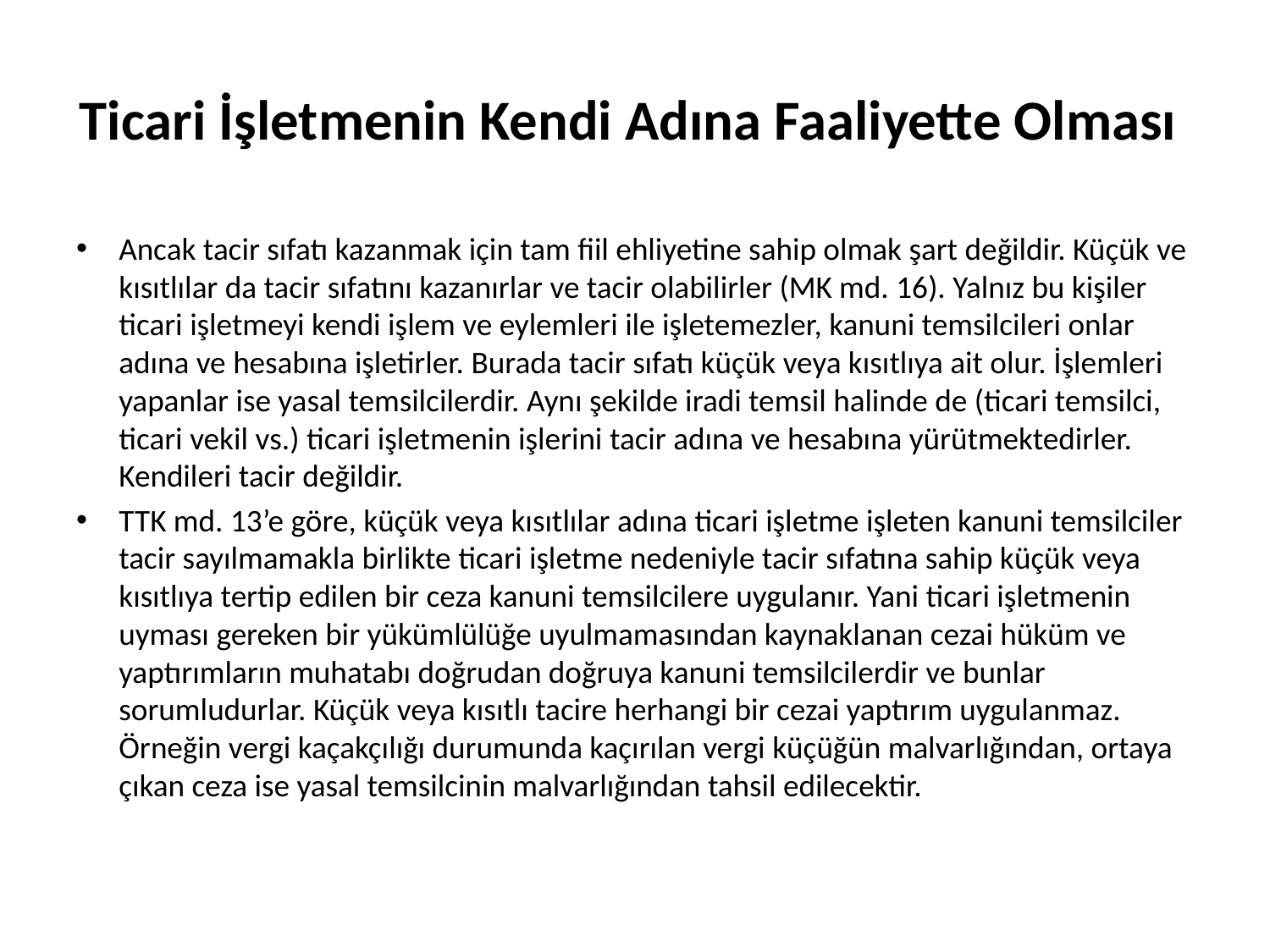

# Ticari İşletmenin Kendi Adına Faaliyette Olması
Ancak tacir sıfatı kazanmak için tam fiil ehliyetine sahip olmak şart değildir. Küçük ve kısıtlılar da tacir sıfatını kazanırlar ve tacir olabilirler (MK md. 16). Yalnız bu kişiler ticari işletmeyi kendi işlem ve eylemleri ile işletemezler, kanuni temsilcileri onlar adına ve hesabına işletirler. Burada tacir sıfatı küçük veya kısıtlıya ait olur. İşlemleri yapanlar ise yasal temsilcilerdir. Aynı şekilde iradi temsil halinde de (ticari temsilci, ticari vekil vs.) ticari işletmenin işlerini tacir adına ve hesabına yürütmektedirler. Kendileri tacir değildir.
TTK md. 13’e göre, küçük veya kısıtlılar adına ticari işletme işleten kanuni temsilciler tacir sayılmamakla birlikte ticari işletme nedeniyle tacir sıfatına sahip küçük veya kısıtlıya tertip edilen bir ceza kanuni temsilcilere uygulanır. Yani ticari işletmenin uyması gereken bir yükümlülüğe uyulmamasından kaynaklanan cezai hüküm ve yaptırımların muhatabı doğrudan doğruya kanuni temsilcilerdir ve bunlar sorumludurlar. Küçük veya kısıtlı tacire herhangi bir cezai yaptırım uygulanmaz. Örneğin vergi kaçakçılığı durumunda kaçırılan vergi küçüğün malvarlığından, ortaya çıkan ceza ise yasal temsilcinin malvarlığından tahsil edilecektir.